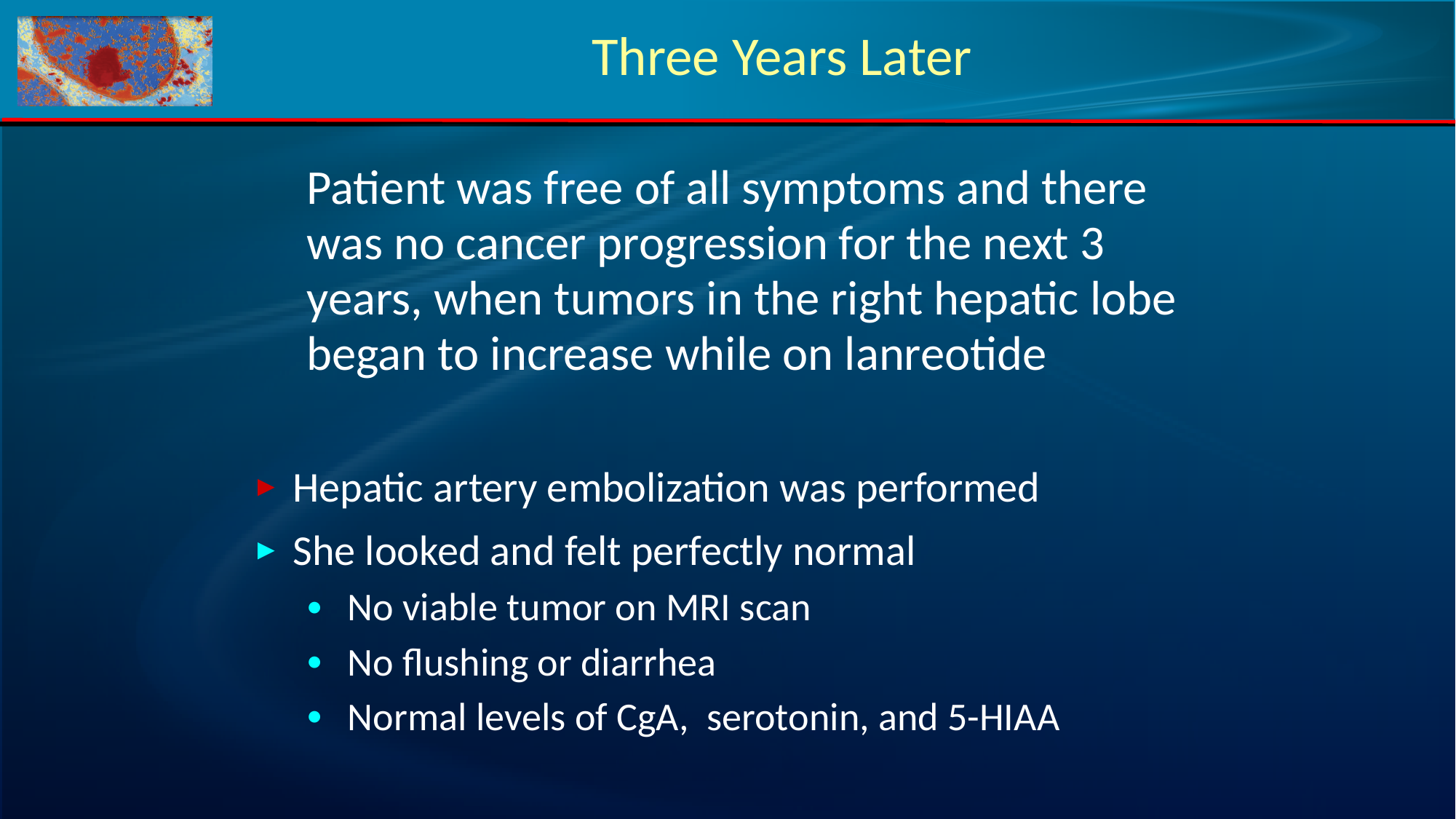

# Three Years Later
Patient was free of all symptoms and there was no cancer progression for the next 3 years, when tumors in the right hepatic lobe began to increase while on lanreotide

Hepatic artery embolization was performed
She looked and felt perfectly normal
No viable tumor on MRI scan
No flushing or diarrhea
Normal levels of CgA,  serotonin, and 5-HIAA